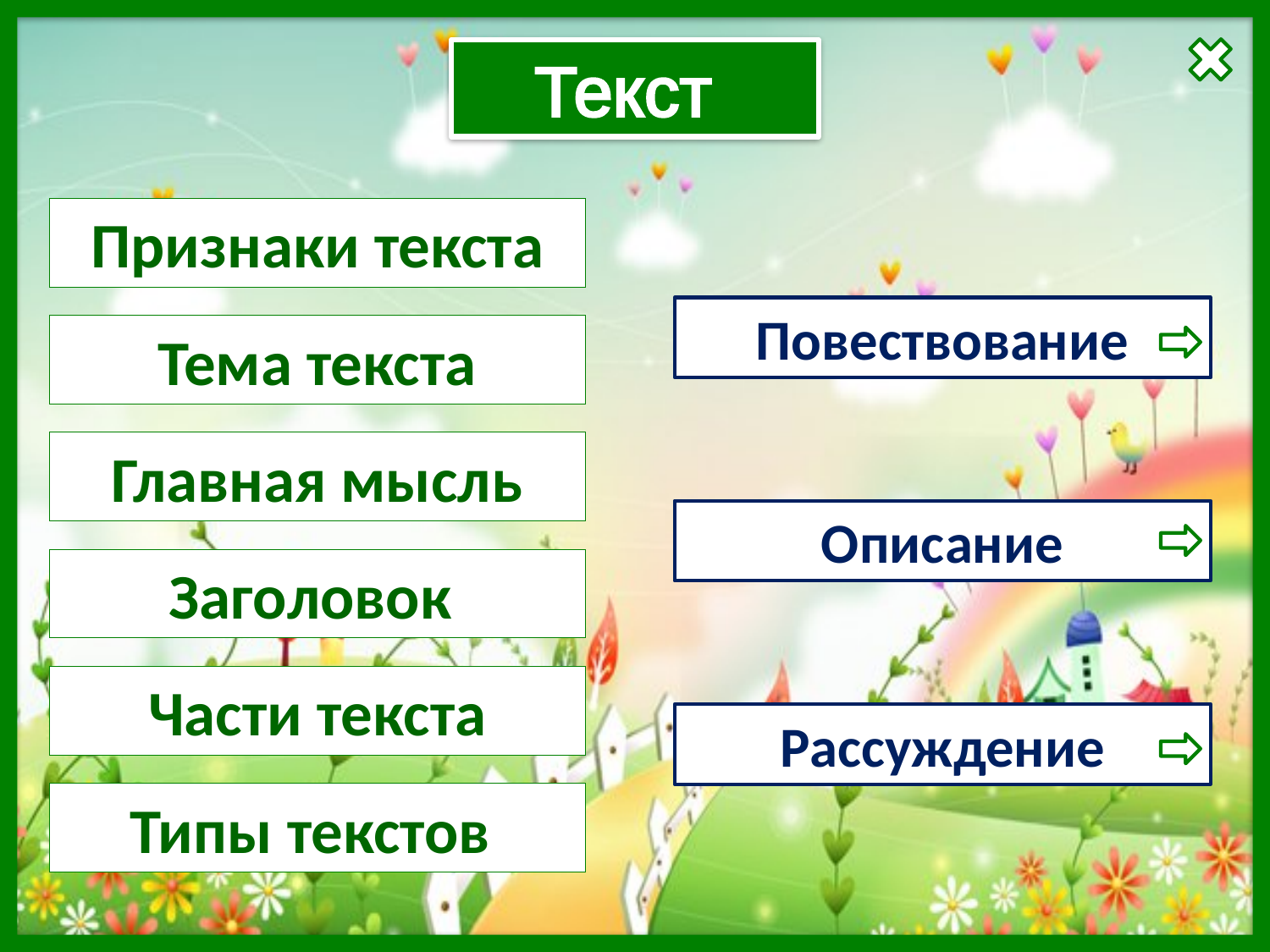

Текст
Признаки текста
Повествование

Тема текста
Главная мысль
Описание

Заголовок
Части текста
Рассуждение

Типы текстов